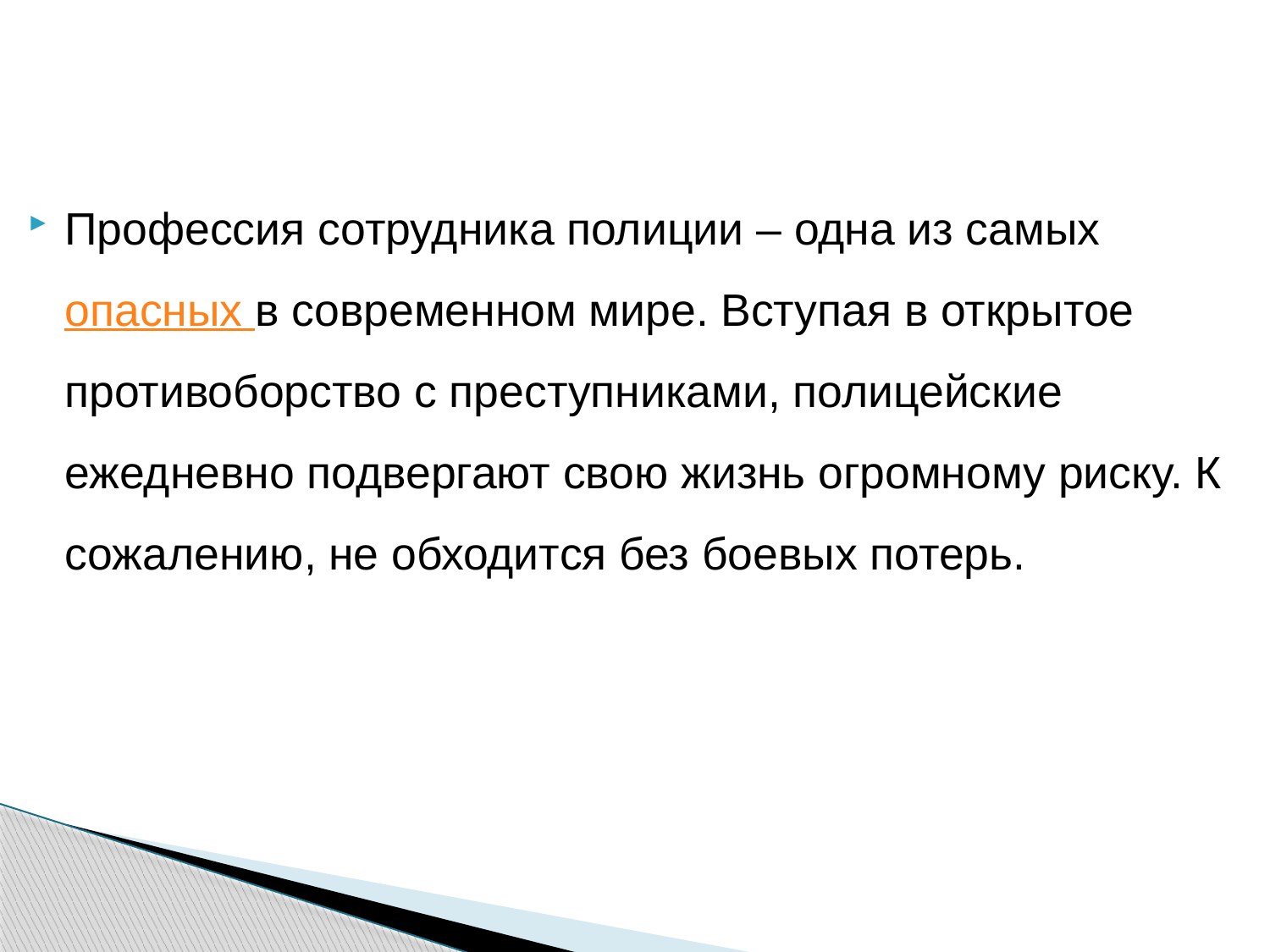

Профессия сотрудника полиции – одна из самых опасных в современном мире. Вступая в открытое противоборство с преступниками, полицейские ежедневно подвергают свою жизнь огромному риску. К сожалению, не обходится без боевых потерь.